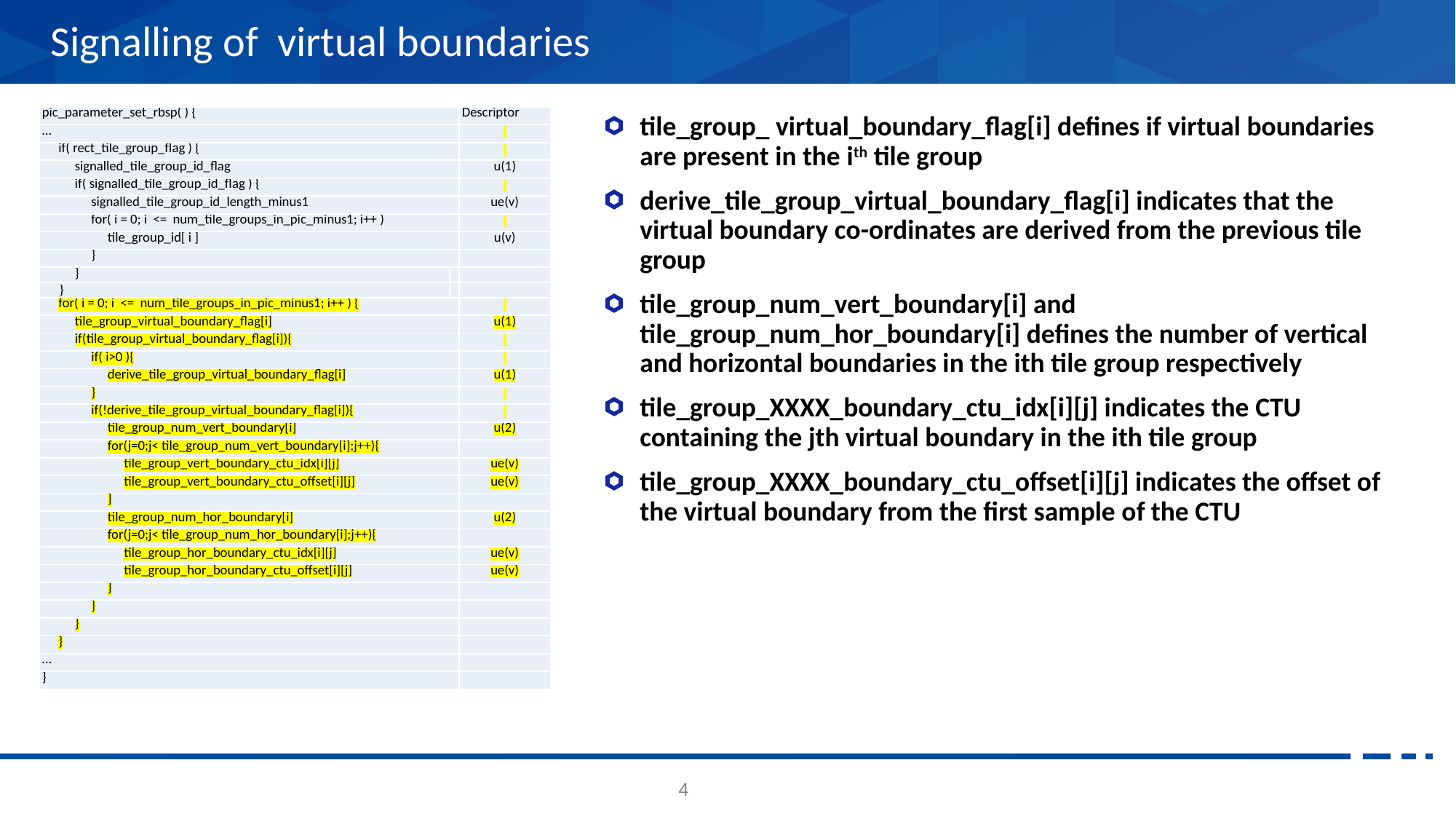

# Signalling of  virtual boundaries
| pic\_parameter\_set\_rbsp( ) { |  | Descriptor |
| --- | --- | --- |
| … |  |  |
| if( rect\_tile\_group\_flag ) { |  |  |
| signalled\_tile\_group\_id\_flag |  | u(1) |
| if( signalled\_tile\_group\_id\_flag ) { |  |  |
| signalled\_tile\_group\_id\_length\_minus1 |  | ue(v) |
| for( i = 0; i <= num\_tile\_groups\_in\_pic\_minus1; i++ ) |  |  |
| tile\_group\_id[ i ] |  | u(v) |
| } |  |  |
| } |  |  |
| } |  |  |
| for( i = 0; i <= num\_tile\_groups\_in\_pic\_minus1; i++ ) { |  |  |
| tile\_group\_virtual\_boundary\_flag[i] |  | u(1) |
| if(tile\_group\_virtual\_boundary\_flag[i]){ |  |  |
| if( i>0 ){ |  |  |
| derive\_tile\_group\_virtual\_boundary\_flag[i] |  | u(1) |
| } |  |  |
| if(!derive\_tile\_group\_virtual\_boundary\_flag[i]){ |  |  |
| tile\_group\_num\_vert\_boundary[i] |  | u(2) |
| for(j=0;j< tile\_group\_num\_vert\_boundary[i];j++){ |  |  |
| tile\_group\_vert\_boundary\_ctu\_idx[i][j] |  | ue(v) |
| tile\_group\_vert\_boundary\_ctu\_offset[i][j] |  | ue(v) |
| } |  |  |
| tile\_group\_num\_hor\_boundary[i] |  | u(2) |
| for(j=0;j< tile\_group\_num\_hor\_boundary[i];j++){ |  |  |
| tile\_group\_hor\_boundary\_ctu\_idx[i][j] |  | ue(v) |
| tile\_group\_hor\_boundary\_ctu\_offset[i][j] |  | ue(v) |
| } |  |  |
| } |  |  |
| } |  |  |
| } |  |  |
| … |  |  |
| } |  |  |
tile_group_ virtual_boundary_flag[i] defines if virtual boundaries are present in the ith tile group
derive_tile_group_virtual_boundary_flag[i] indicates that the virtual boundary co-ordinates are derived from the previous tile group
tile_group_num_vert_boundary[i] and tile_group_num_hor_boundary[i] defines the number of vertical and horizontal boundaries in the ith tile group respectively
tile_group_XXXX_boundary_ctu_idx[i][j] indicates the CTU containing the jth virtual boundary in the ith tile group
tile_group_XXXX_boundary_ctu_offset[i][j] indicates the offset of the virtual boundary from the first sample of the CTU